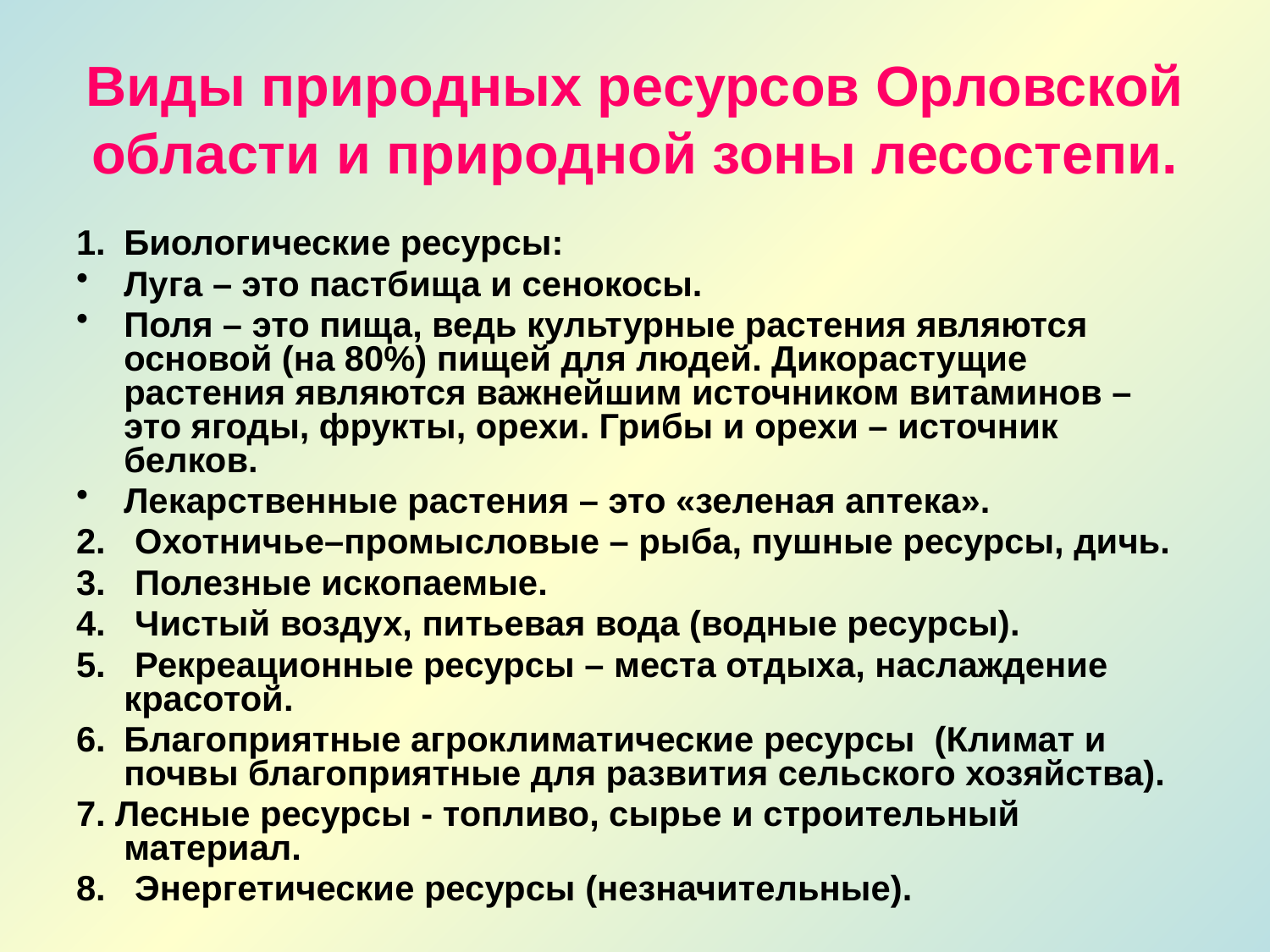

# Виды природных ресурсов Орловской области и природной зоны лесостепи.
Биологические ресурсы:
Луга – это пастбища и сенокосы.
Поля – это пища, ведь культурные растения являются основой (на 80%) пищей для людей. Дикорастущие растения являются важнейшим источником витаминов – это ягоды, фрукты, орехи. Грибы и орехи – источник белков.
Лекарственные растения – это «зеленая аптека».
2.   Охотничье–промысловые – рыба, пушные ресурсы, дичь.
3.   Полезные ископаемые.
4.   Чистый воздух, питьевая вода (водные ресурсы).
5.   Рекреационные ресурсы – места отдыха, наслаждение красотой.
Благоприятные агроклиматические ресурсы  (Климат и почвы благоприятные для развития сельского хозяйства).
7. Лесные ресурсы - топливо, сырье и строительный материал.
8.   Энергетические ресурсы (незначительные).